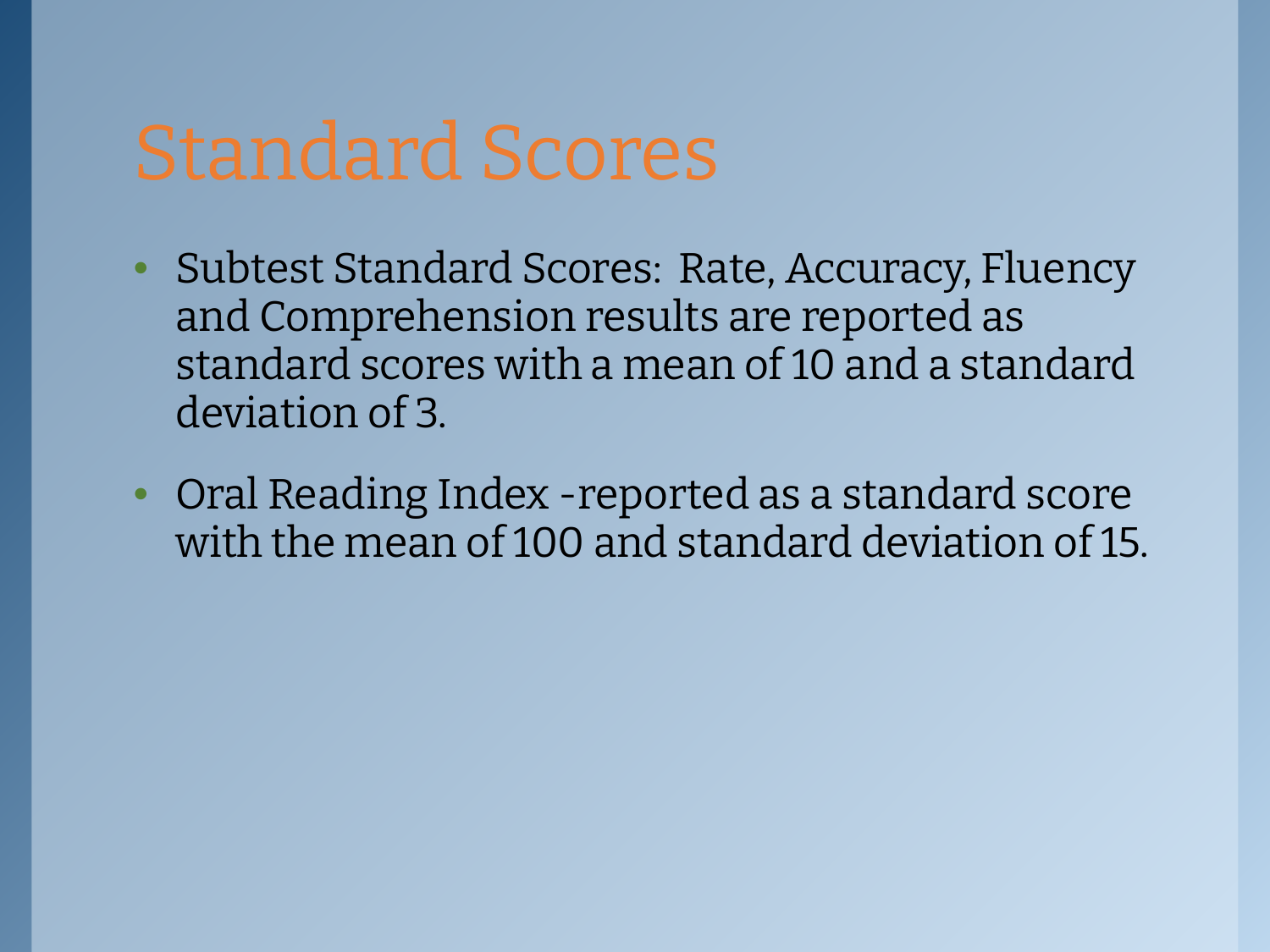

# Standard Scores
Subtest Standard Scores:  Rate, Accuracy, Fluency and Comprehension results are reported as standard scores with a mean of 10 and a standard deviation of 3.
Oral Reading Index -reported as a standard score with the mean of 100 and standard deviation of 15.